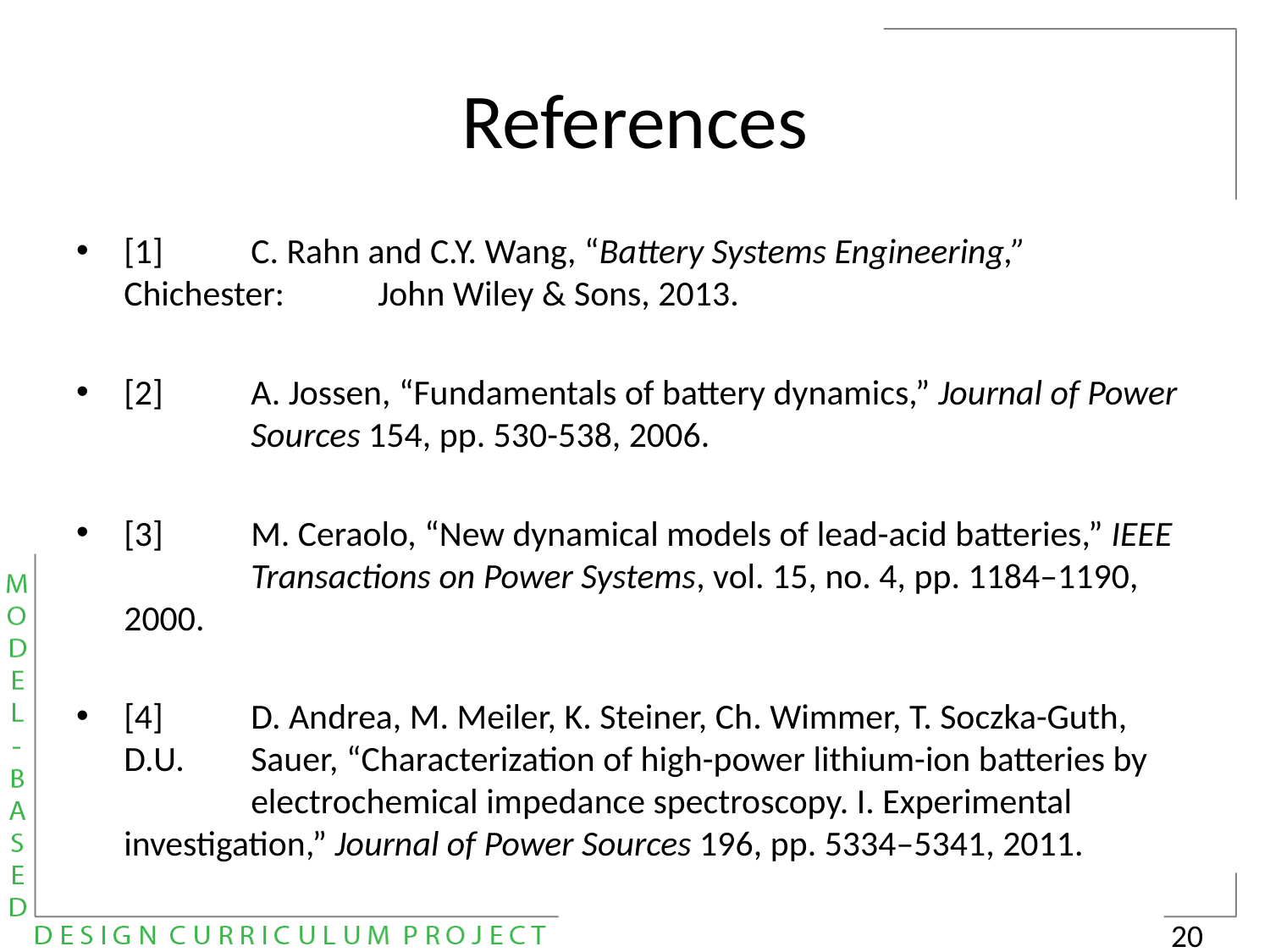

# References
[1]	C. Rahn and C.Y. Wang, “Battery Systems Engineering,” Chichester: 	John Wiley & Sons, 2013.

[2]	A. Jossen, “Fundamentals of battery dynamics,” Journal of Power 	Sources 154, pp. 530-538, 2006.

[3]	M. Ceraolo, “New dynamical models of lead-acid batteries,” IEEE 	Transactions on Power Systems, vol. 15, no. 4, pp. 1184–1190, 2000.

[4]	D. Andrea, M. Meiler, K. Steiner, Ch. Wimmer, T. Soczka-Guth, D.U. 	Sauer, “Characterization of high-power lithium-ion batteries by 	electrochemical impedance spectroscopy. I. Experimental 	investigation,” Journal of Power Sources 196, pp. 5334–5341, 2011.